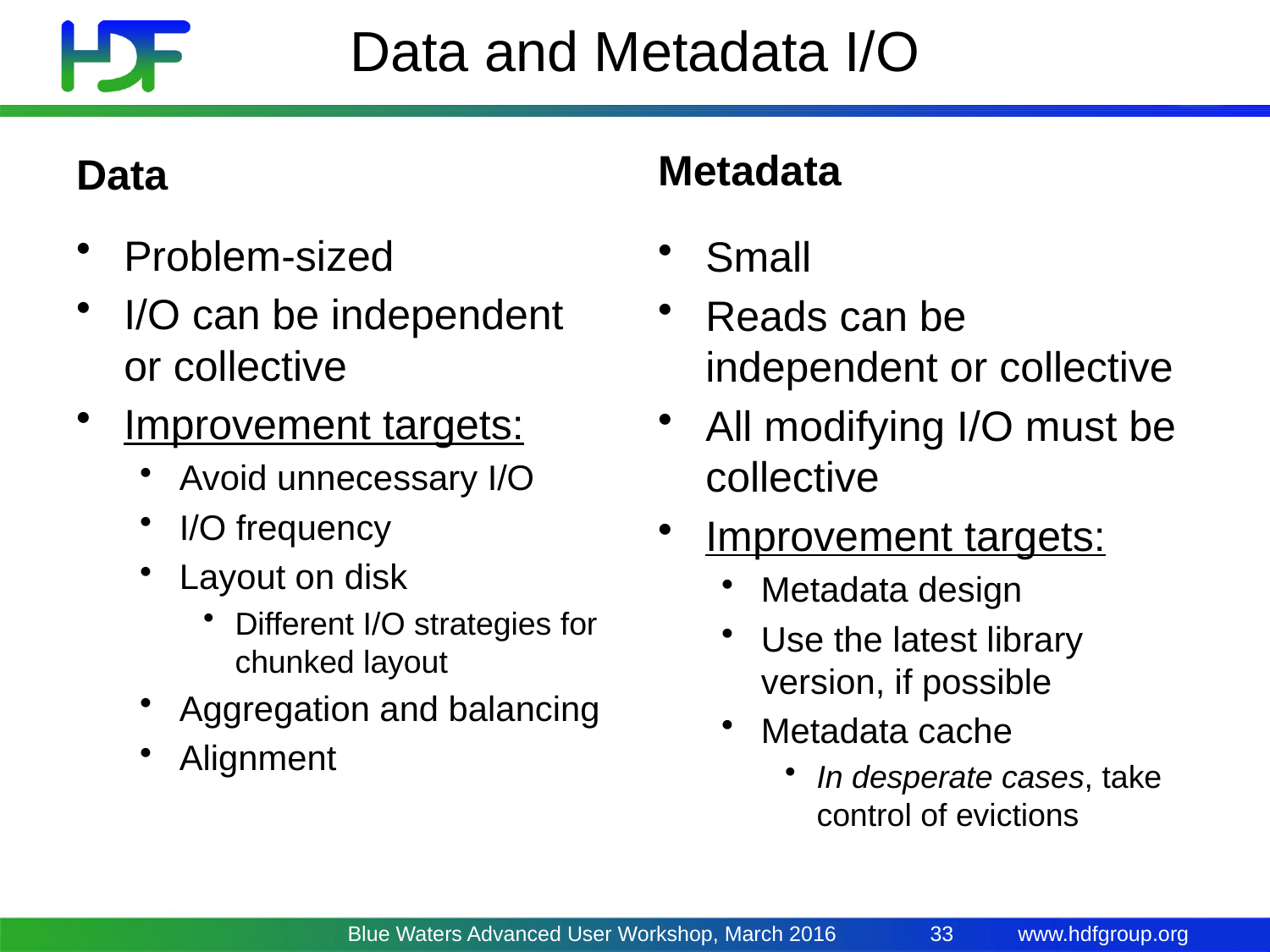

# Data and Metadata I/O
Metadata
Data
Problem-sized
I/O can be independent or collective
Improvement targets:
Avoid unnecessary I/O
I/O frequency
Layout on disk
Different I/O strategies for chunked layout
Aggregation and balancing
Alignment
Small
Reads can be independent or collective
All modifying I/O must be collective
Improvement targets:
Metadata design
Use the latest library version, if possible
Metadata cache
In desperate cases, take control of evictions
Blue Waters Advanced User Workshop, March 2016
33